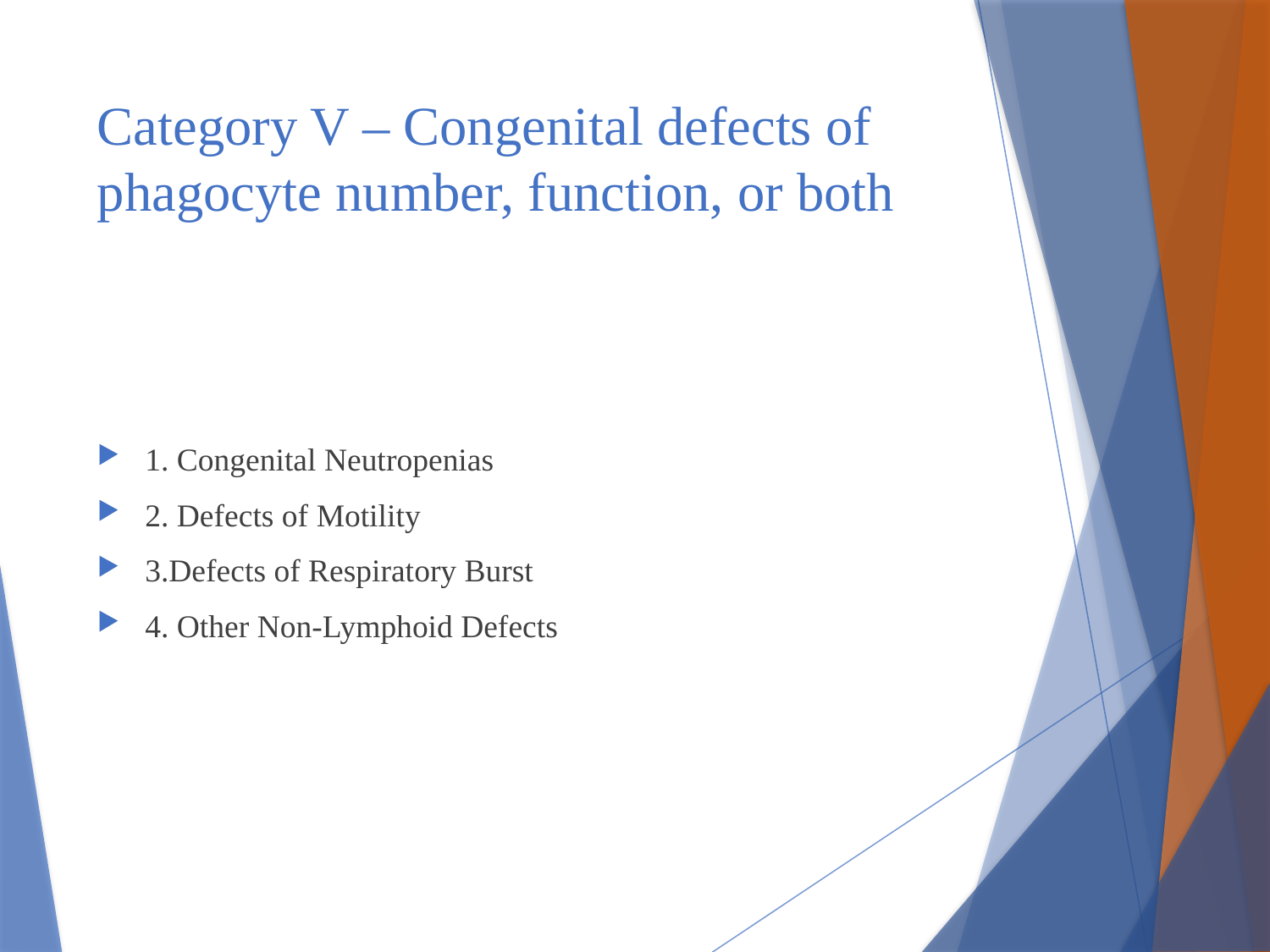

# Category V – Congenital defects of phagocyte number, function, or both
1. Congenital Neutropenias
2. Defects of Motility
3.Defects of Respiratory Burst
4. Other Non-Lymphoid Defects